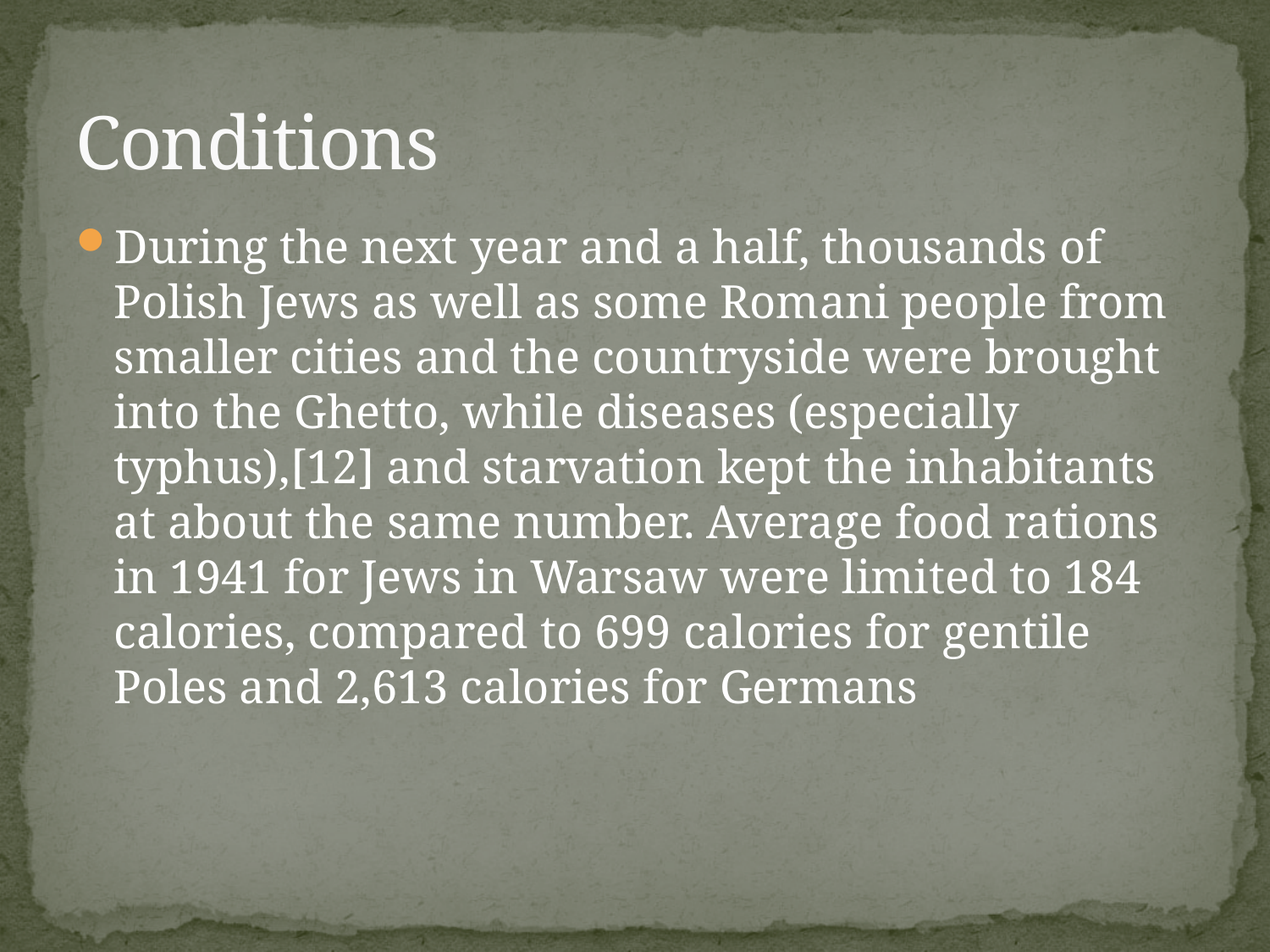

# Conditions
During the next year and a half, thousands of Polish Jews as well as some Romani people from smaller cities and the countryside were brought into the Ghetto, while diseases (especially typhus),[12] and starvation kept the inhabitants at about the same number. Average food rations in 1941 for Jews in Warsaw were limited to 184 calories, compared to 699 calories for gentile Poles and 2,613 calories for Germans